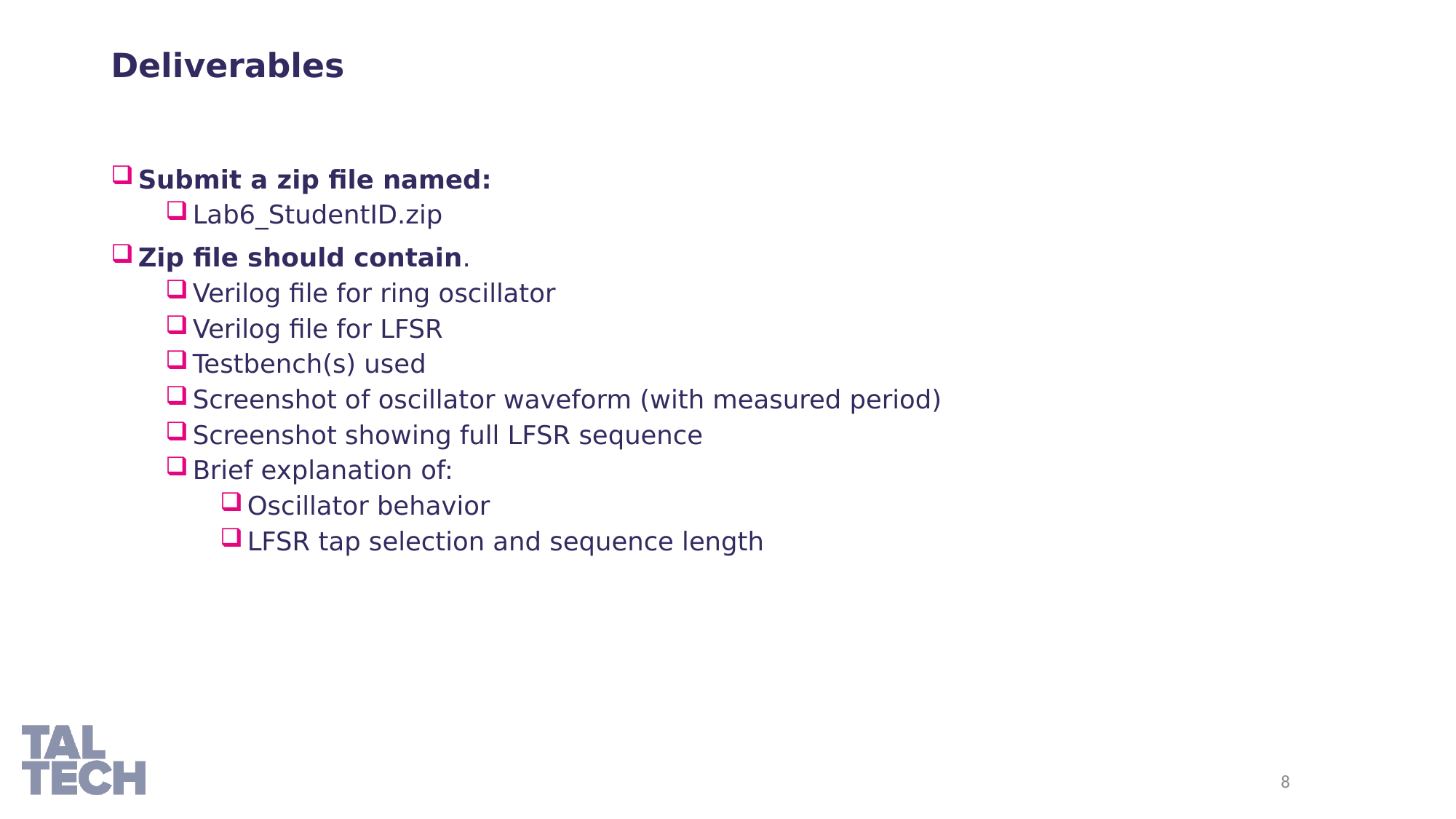

# Deliverables
Submit a zip file named:
Lab6_StudentID.zip
Zip file should contain.
Verilog file for ring oscillator
Verilog file for LFSR
Testbench(s) used
Screenshot of oscillator waveform (with measured period)
Screenshot showing full LFSR sequence
Brief explanation of:
Oscillator behavior
LFSR tap selection and sequence length

8